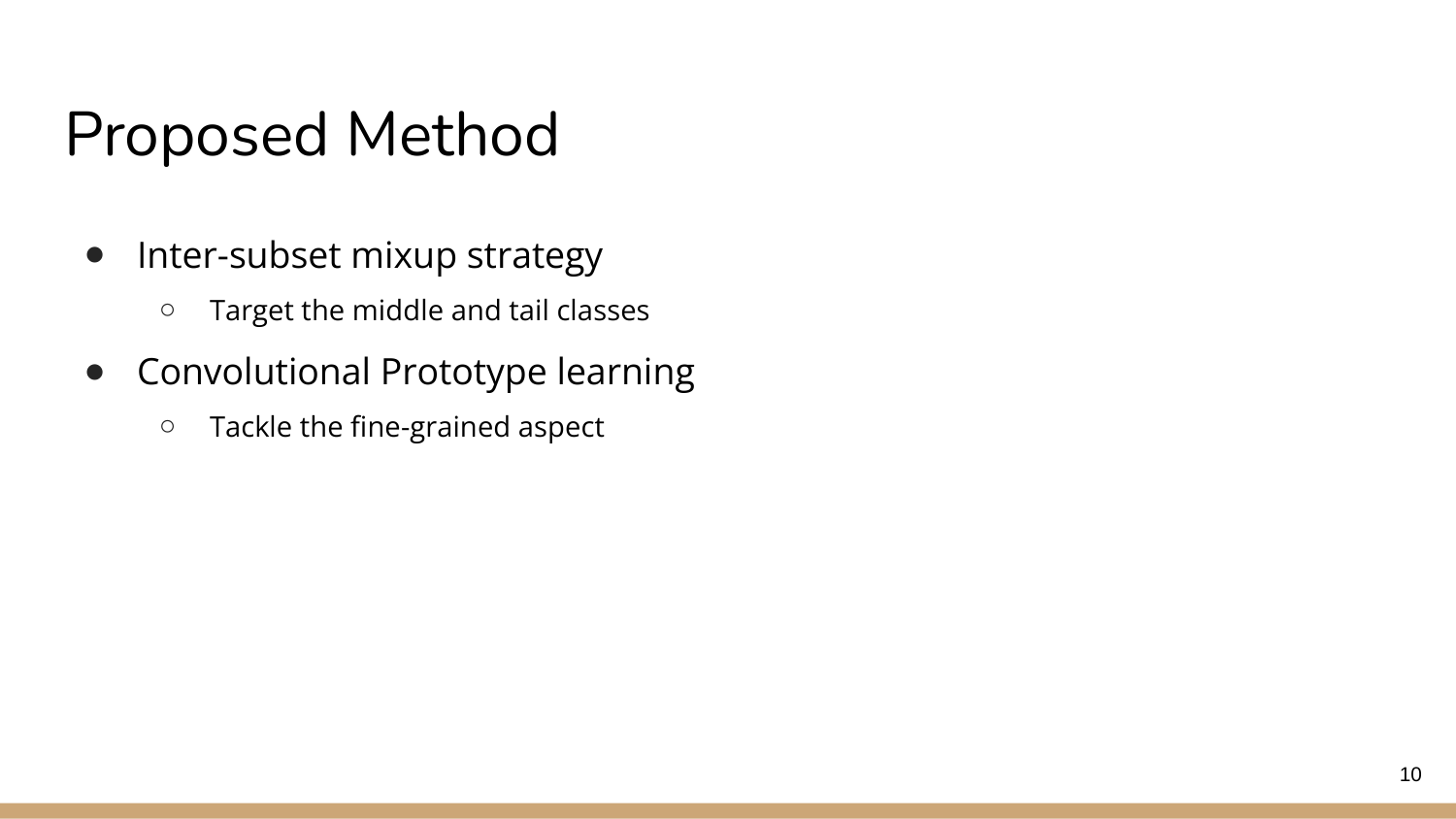

# Proposed Method
Inter-subset mixup strategy
Target the middle and tail classes
Convolutional Prototype learning
Tackle the fine-grained aspect
10